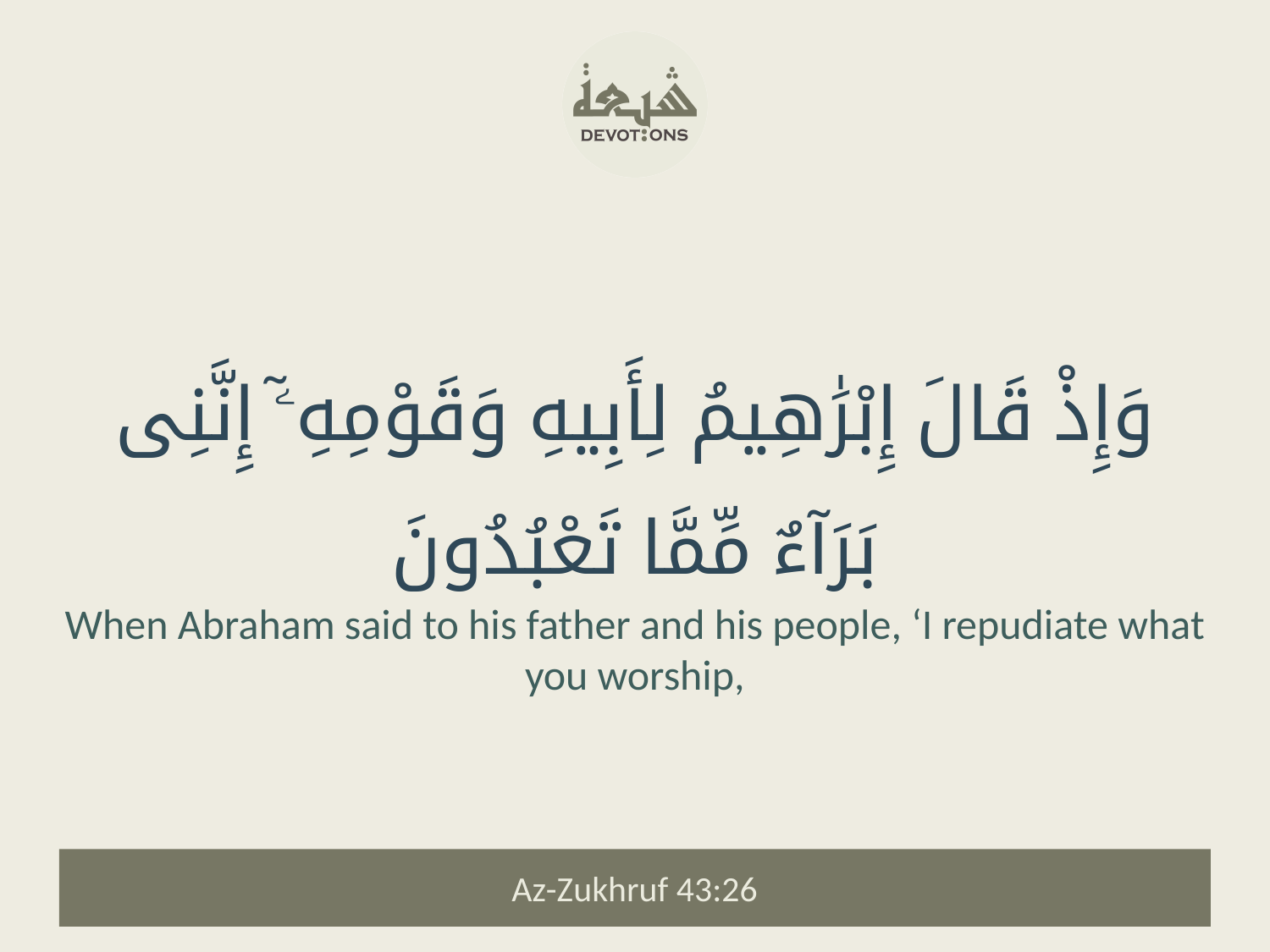

وَإِذْ قَالَ إِبْرَٰهِيمُ لِأَبِيهِ وَقَوْمِهِۦٓ إِنَّنِى بَرَآءٌ مِّمَّا تَعْبُدُونَ
When Abraham said to his father and his people, ‘I repudiate what you worship,
Az-Zukhruf 43:26